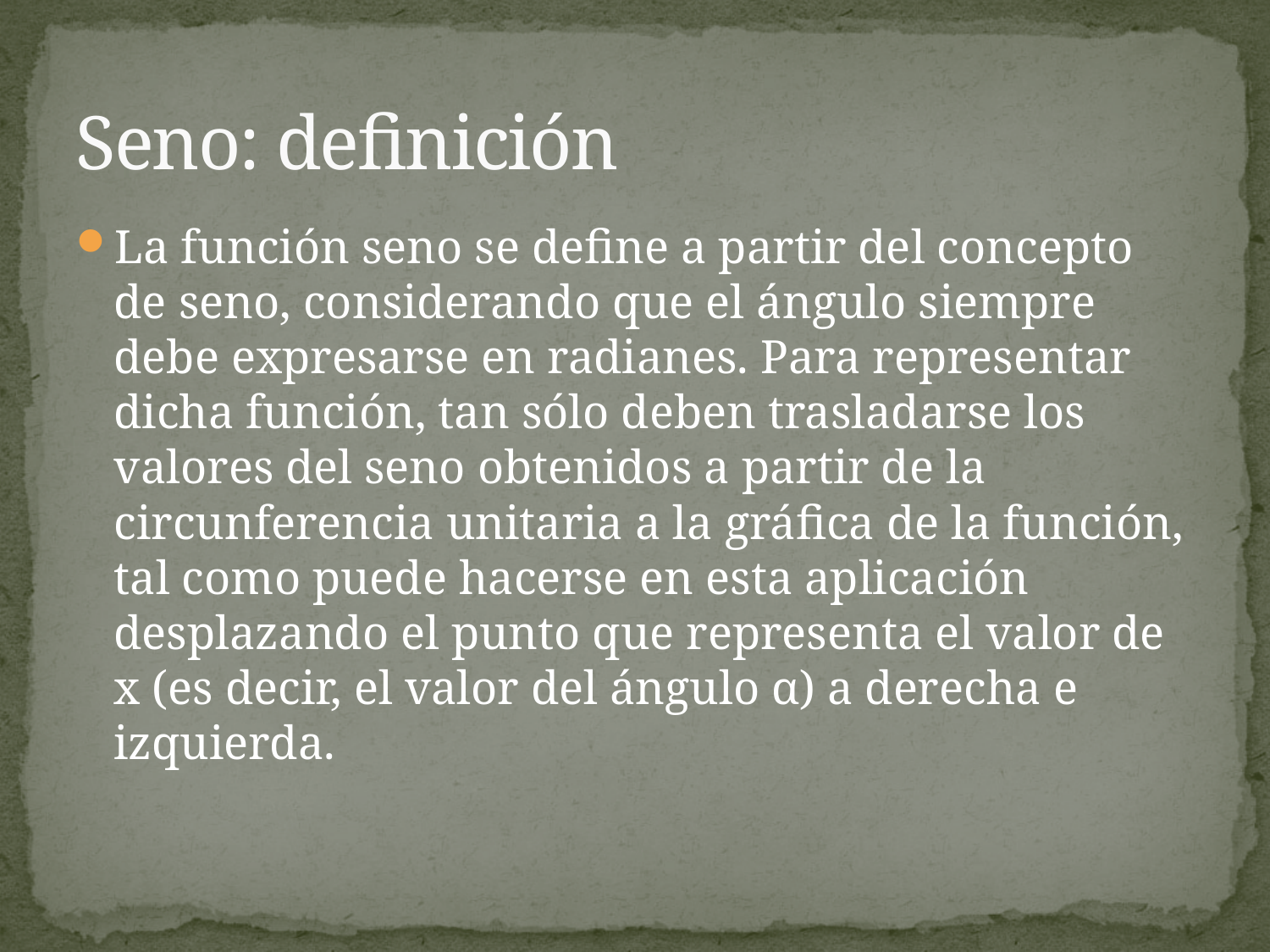

# Seno: definición
La función seno se define a partir del concepto de seno, considerando que el ángulo siempre debe expresarse en radianes. Para representar dicha función, tan sólo deben trasladarse los valores del seno obtenidos a partir de la circunferencia unitaria a la gráfica de la función, tal como puede hacerse en esta aplicación desplazando el punto que representa el valor de x (es decir, el valor del ángulo α) a derecha e izquierda.